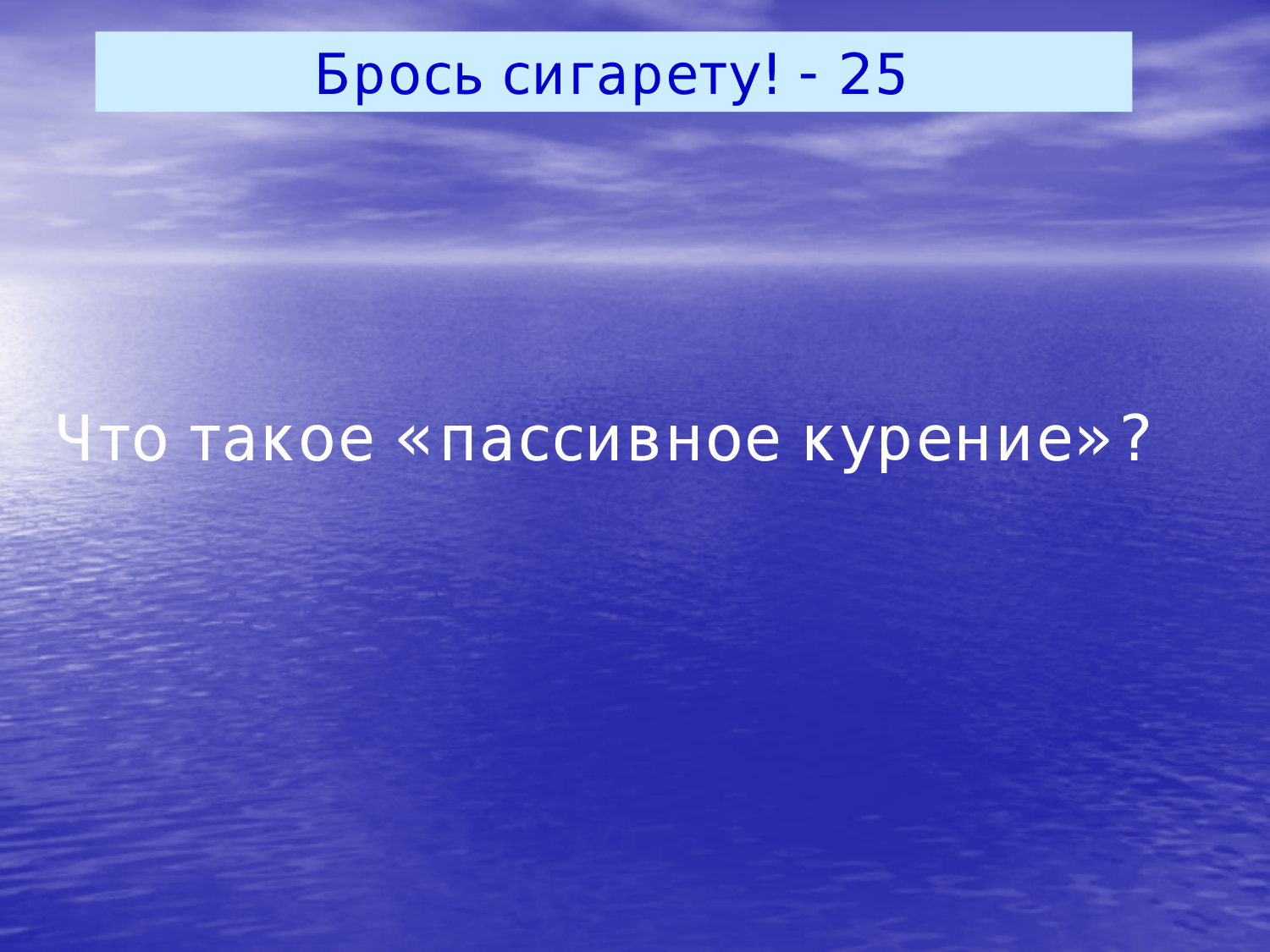

Брось сигарету! - 25

Что такое «пассивное курение»?